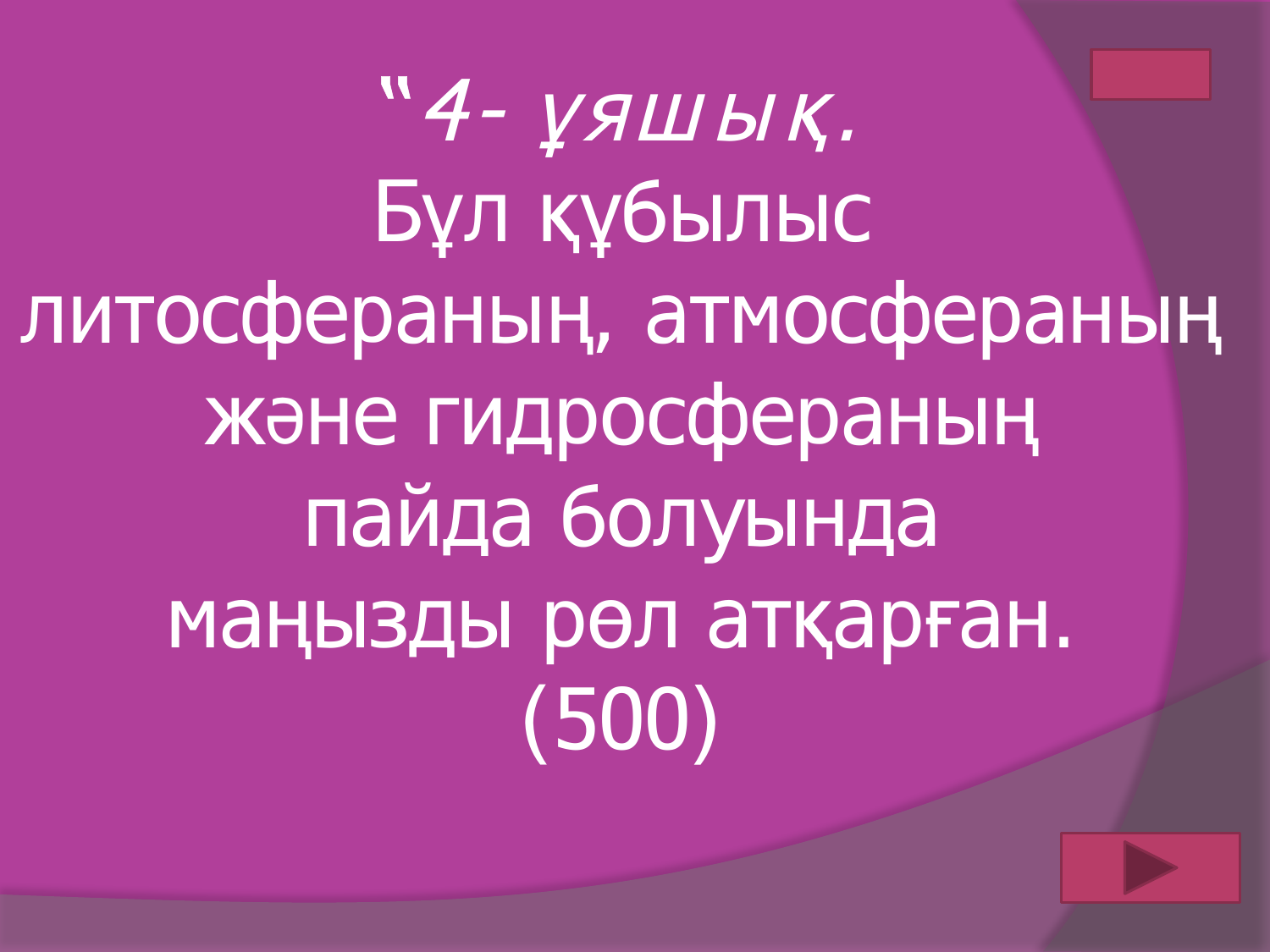

“4- ұяшық.
Бұл құбылыс
литосфераның, атмосфераның
және гидросфераның
пайда болуында
маңызды рөл атқарған.
(500)